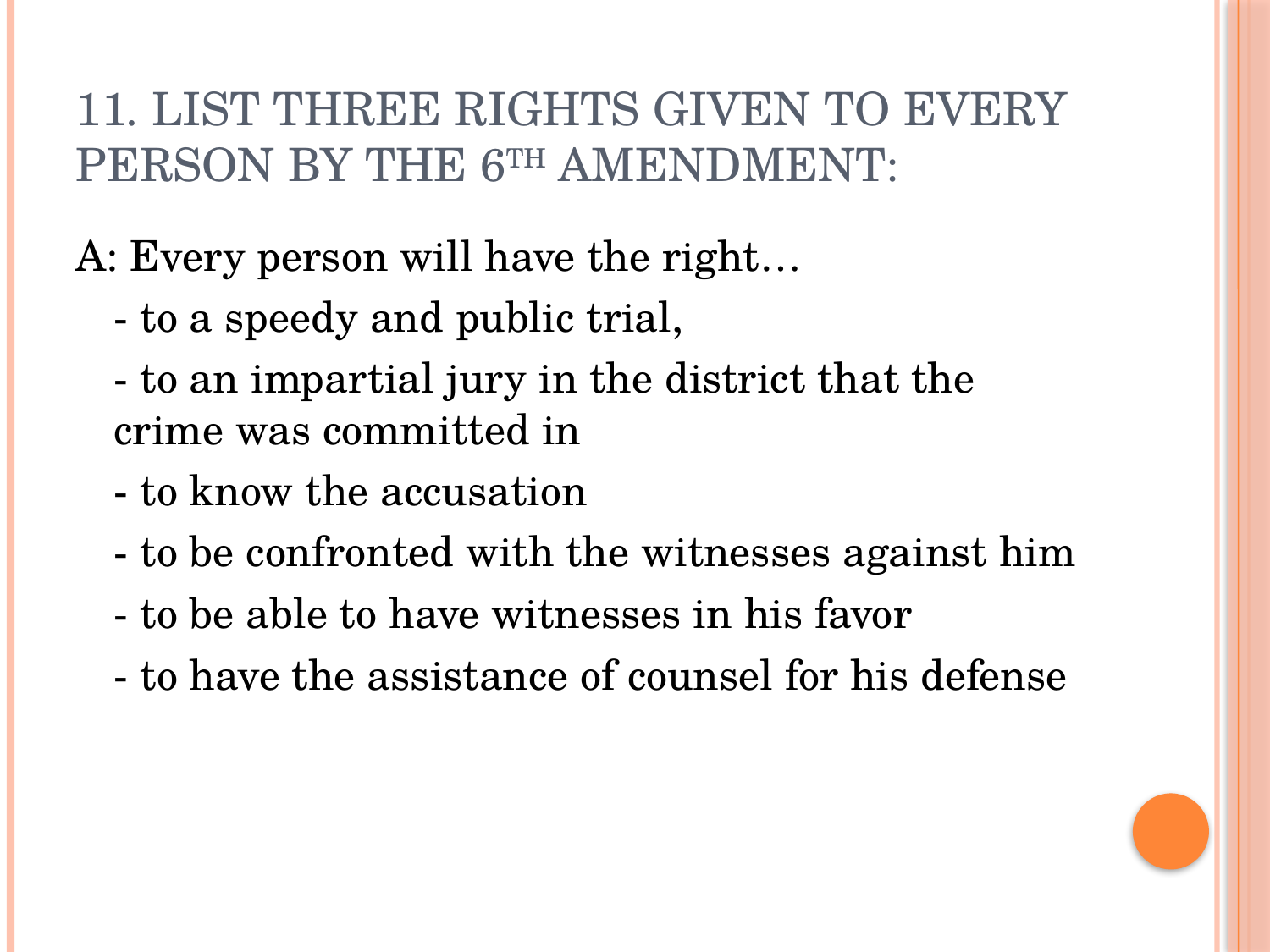

# 11. List three rights given to every person by the 6th amendment:
A: Every person will have the right…
	- to a speedy and public trial,
	- to an impartial jury in the district that the crime was committed in
	- to know the accusation
	- to be confronted with the witnesses against him
	- to be able to have witnesses in his favor
	- to have the assistance of counsel for his defense